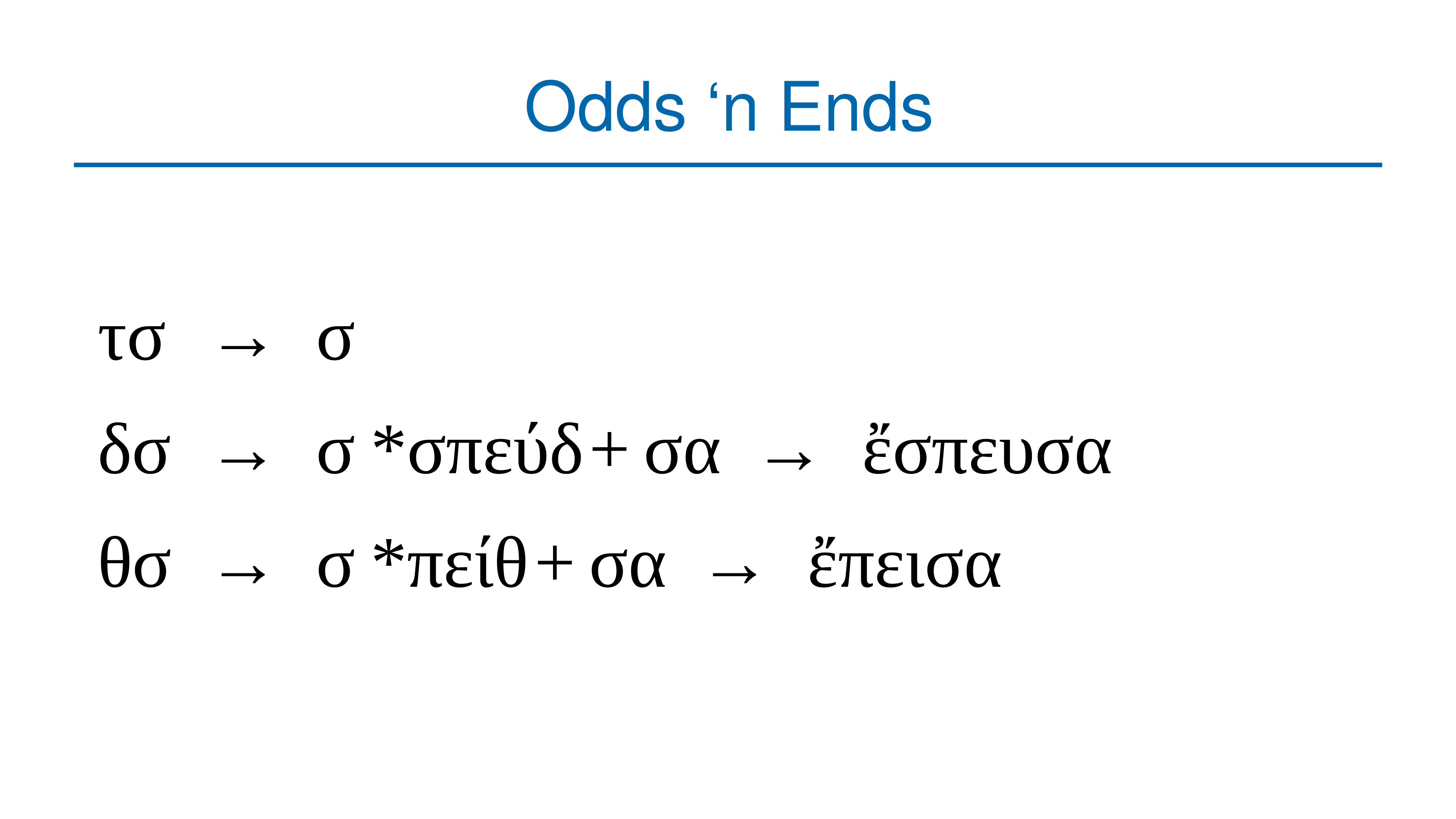

# Odds ‘n Ends
τσ 	→	σ
δσ	→	σ	*σπεύδ	+	σα	→	ἔσπευσα
θσ	→	σ	*πείθ	+	σα	→	ἔπεισα